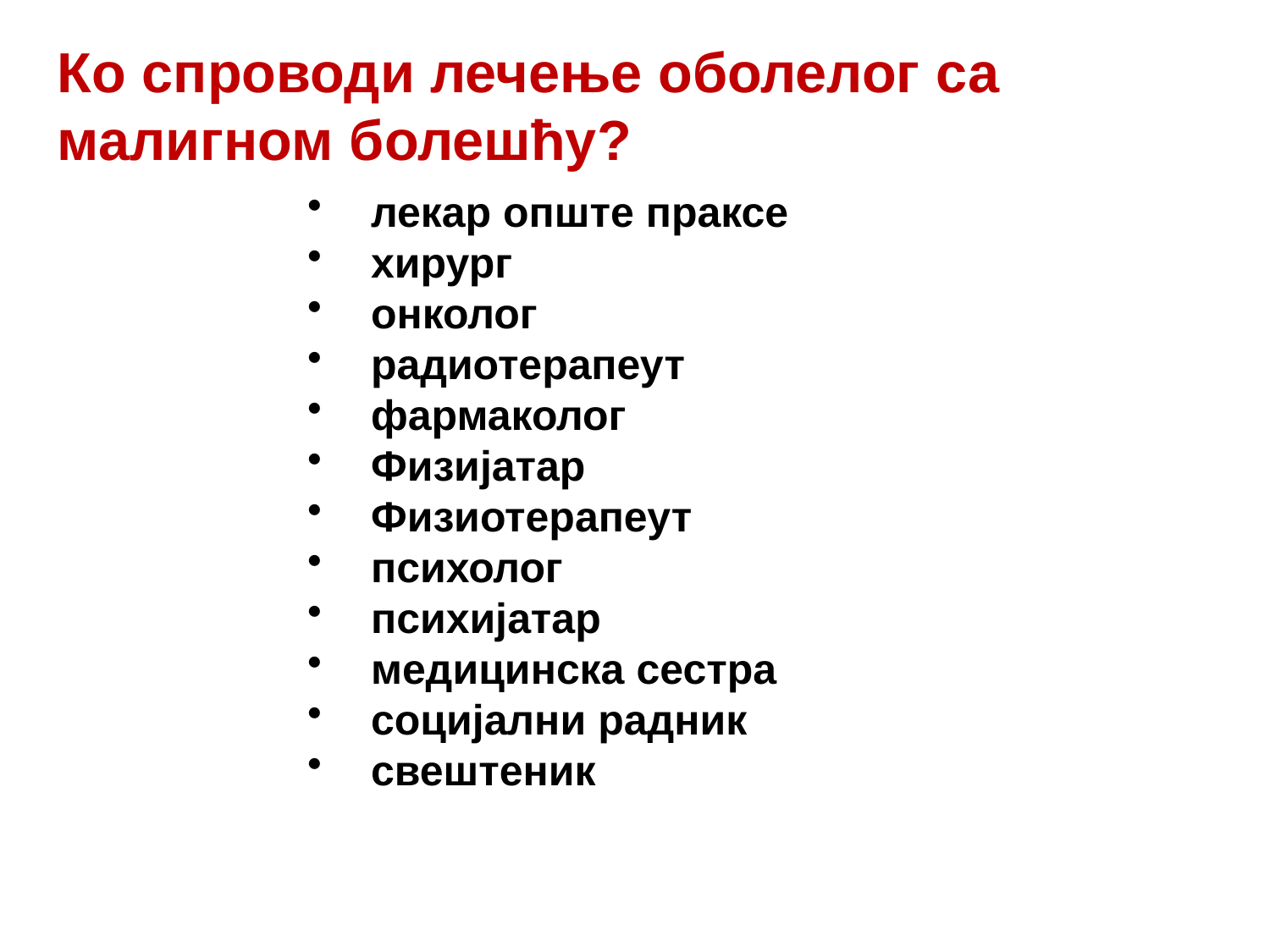

Ко спроводи лечење оболелог са малигном болешћу?
лекар опште праксе
хирург
онколог
радиотерапеут
фармаколог
Физијатар
Физиотерапеут
психолог
психијатар
медицинска сестра
социјални радник
свештеник